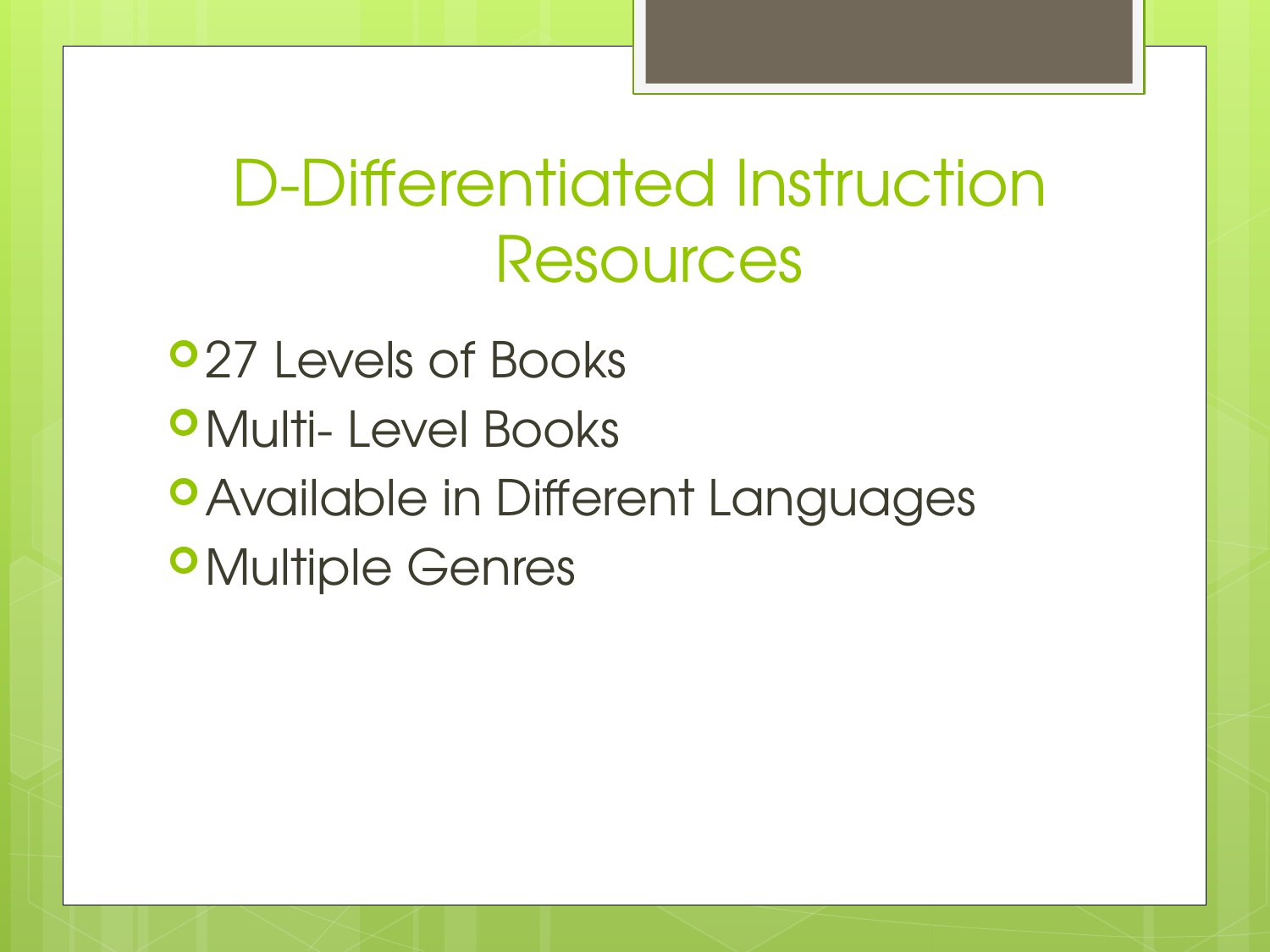

# D-Differentiated Instruction Resources
27 Levels of Books
Multi- Level Books
Available in Different Languages
Multiple Genres